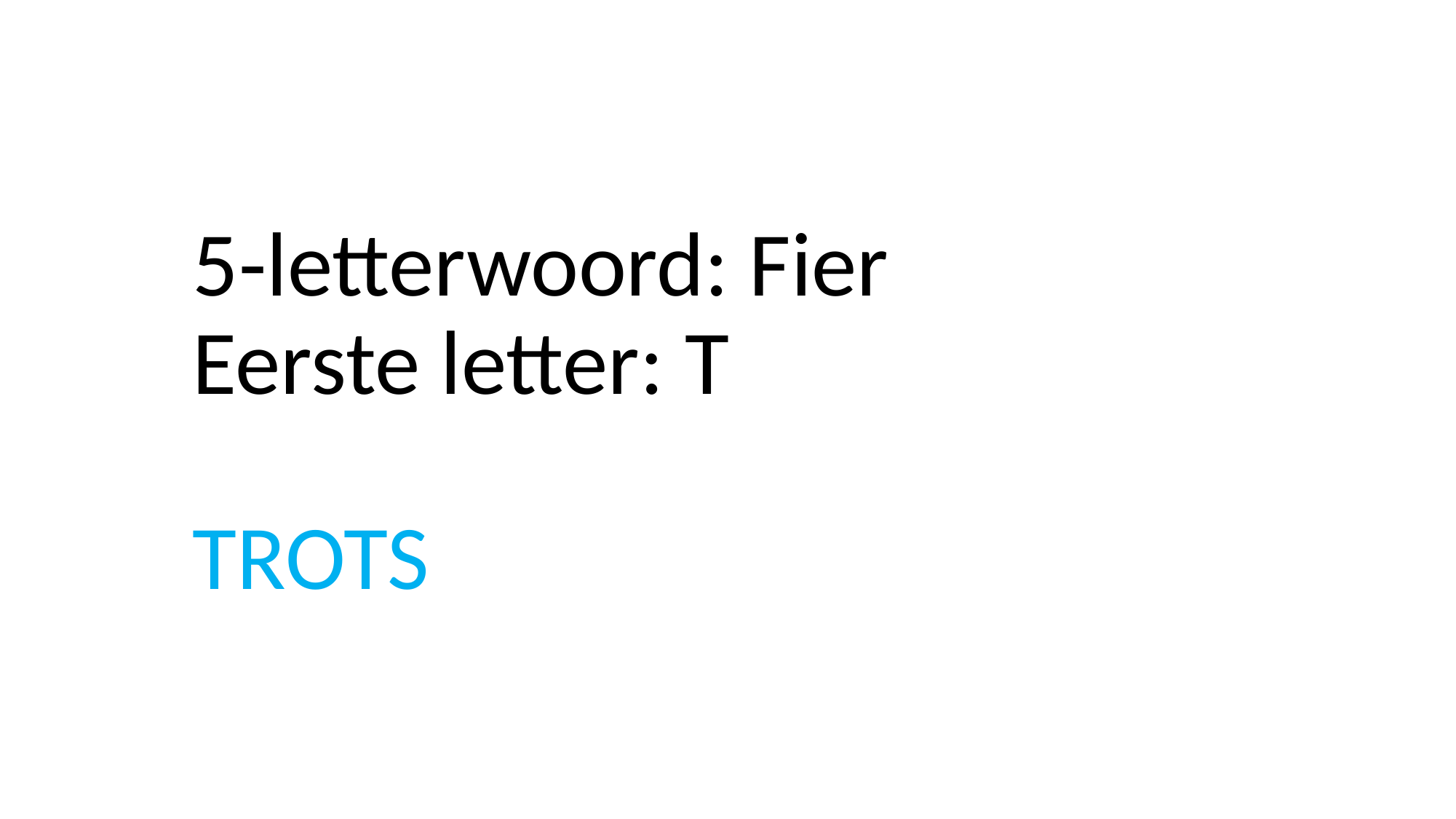

# 5-letterwoord: Fier Eerste letter: T
TROTS